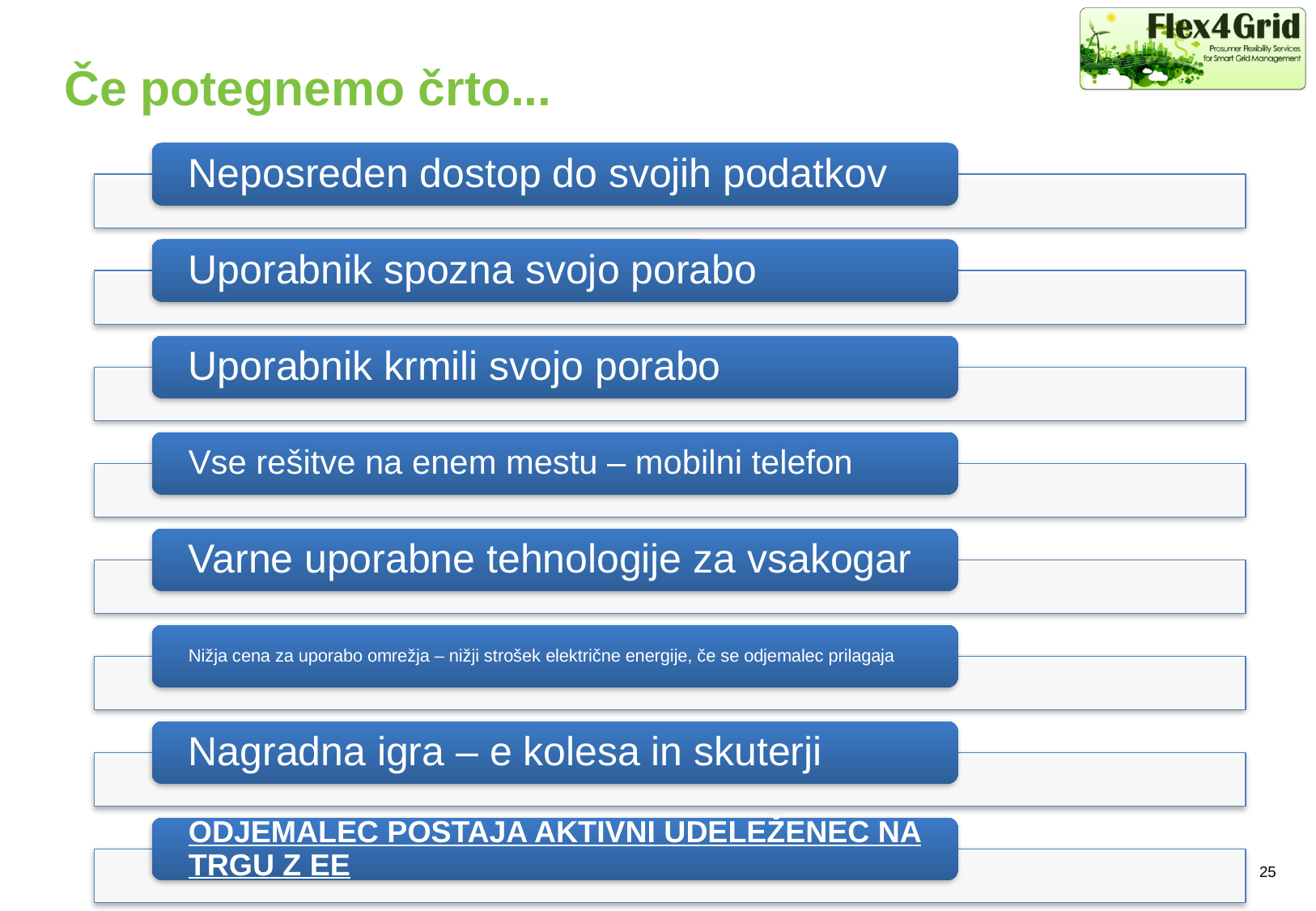

Če potegnemo črto...
Neposreden dostop do svojih podatkov
Uporabnik spozna svojo porabo
Uporabnik krmili svojo porabo
Vse rešitve na enem mestu – mobilni telefon
Varne uporabne tehnologije za vsakogar
Nižja cena za uporabo omrežja – nižji strošek električne energije, če se odjemalec prilagaja
Nagradna igra – e kolesa in skuterji
ODJEMALEC POSTAJA AKTIVNI UDELEŽENEC NA TRGU Z EE